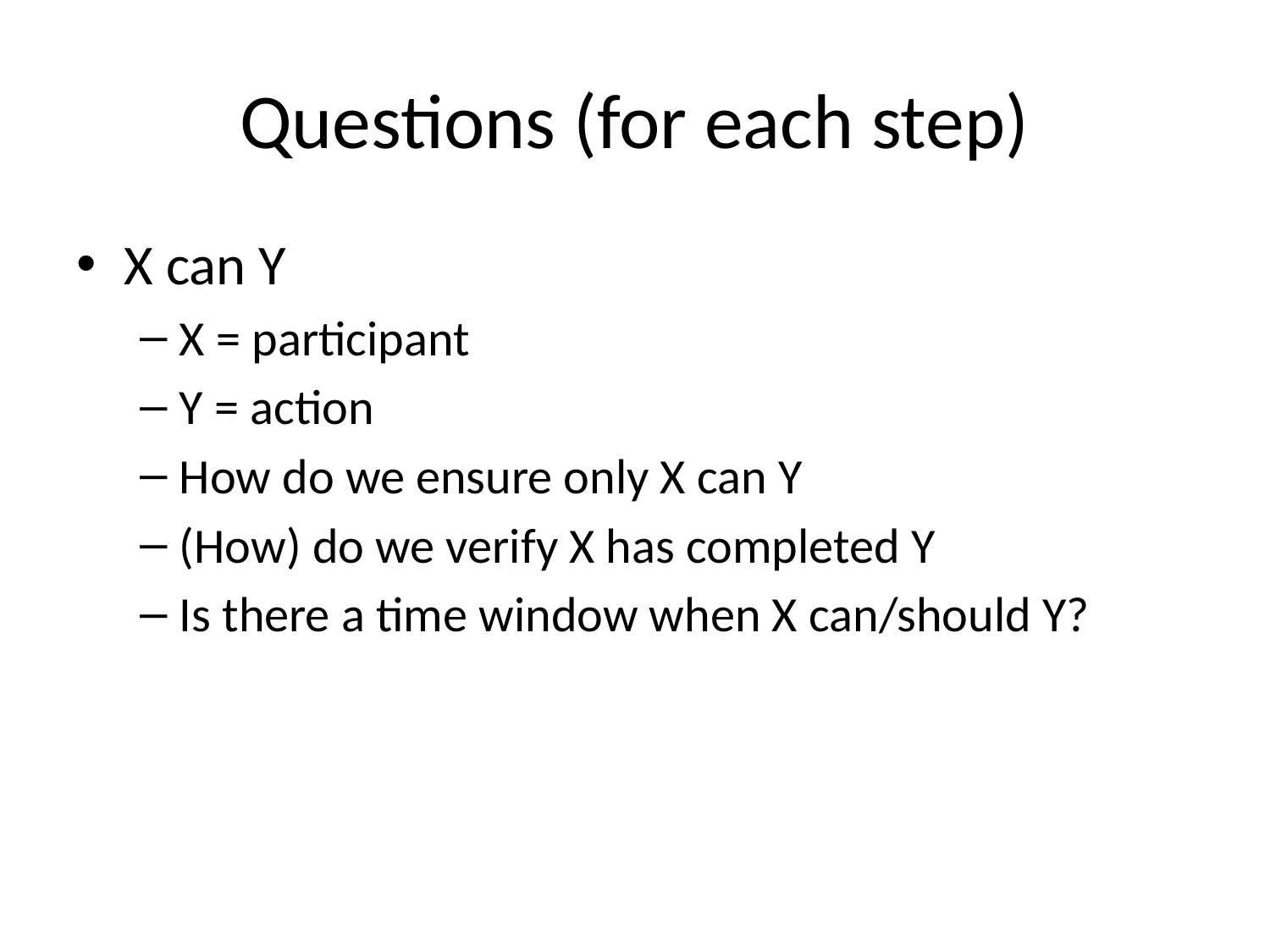

# Questions (for each step)
X can Y
X = participant
Y = action
How do we ensure only X can Y
(How) do we verify X has completed Y
Is there a time window when X can/should Y?